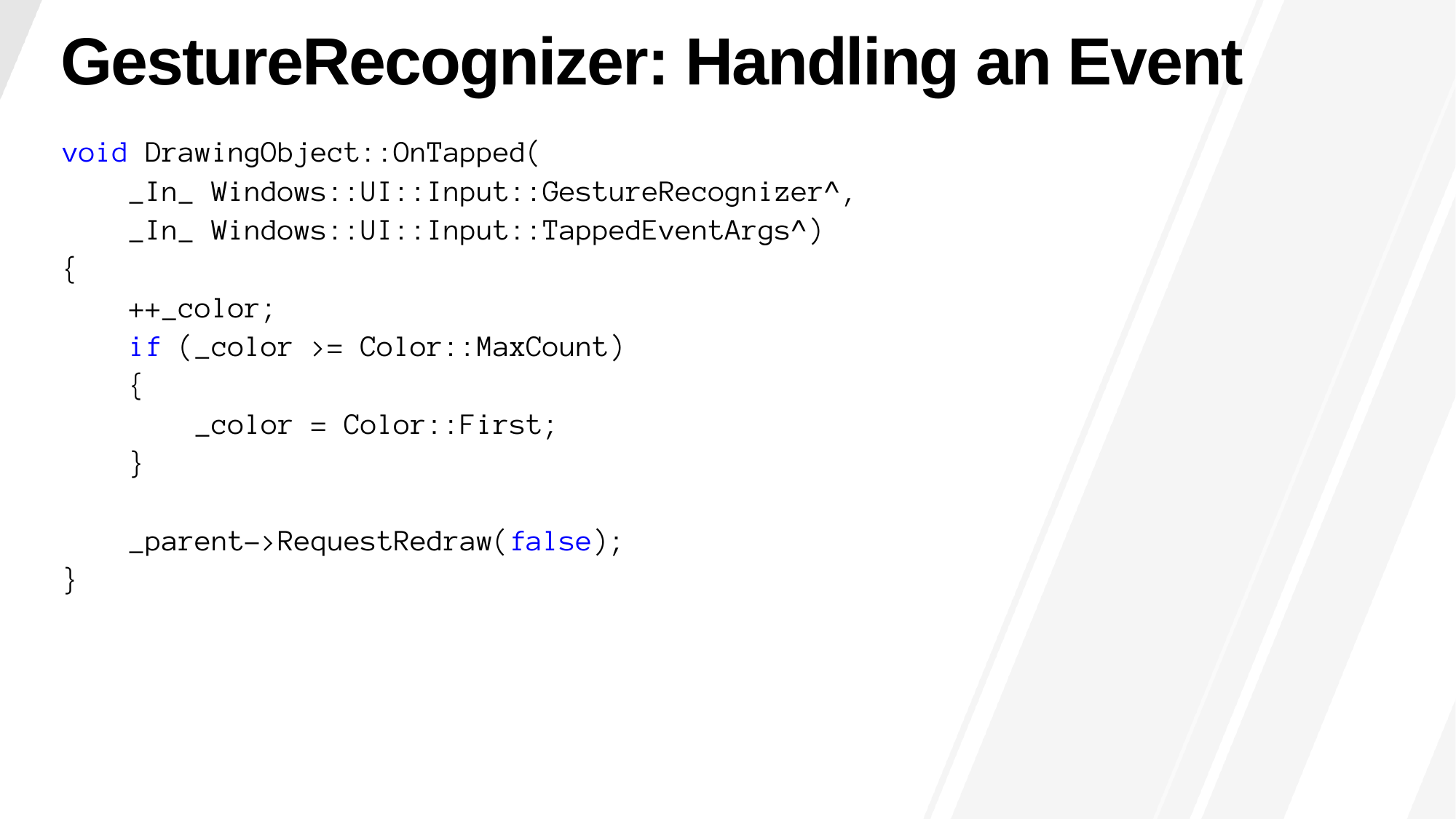

# GestureRecognizer: Handling an Event
void DrawingObject::OnTapped(
    _In_ Windows::UI::Input::GestureRecognizer^,
    _In_ Windows::UI::Input::TappedEventArgs^)
{
    ++_color;
    if (_color >= Color::MaxCount)
    {
        _color = Color::First;
    }

    _parent->RequestRedraw(false);
}